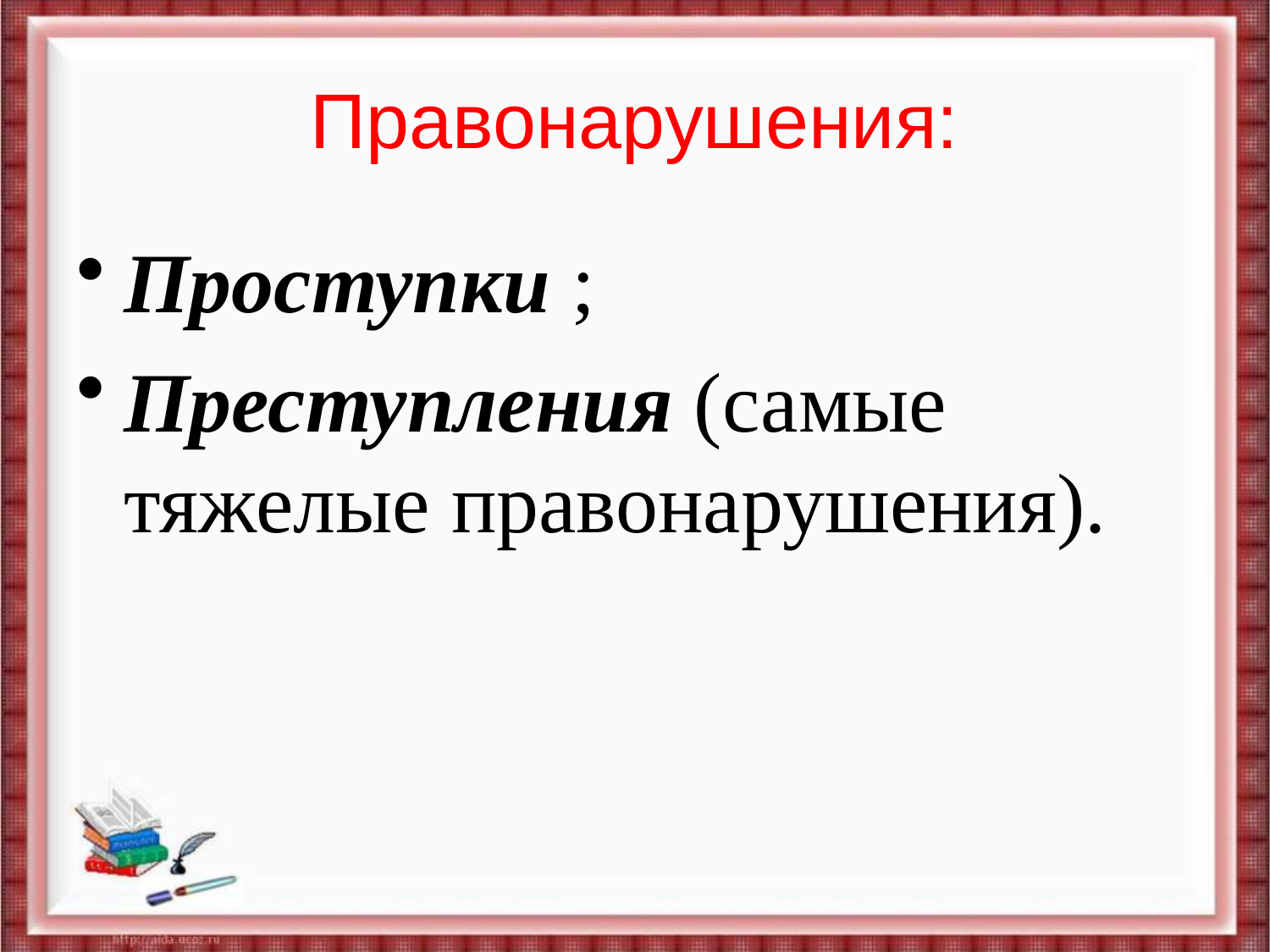

# Правонарушения:
Проступки ;
Преступления (самые тяжелые правонарушения).